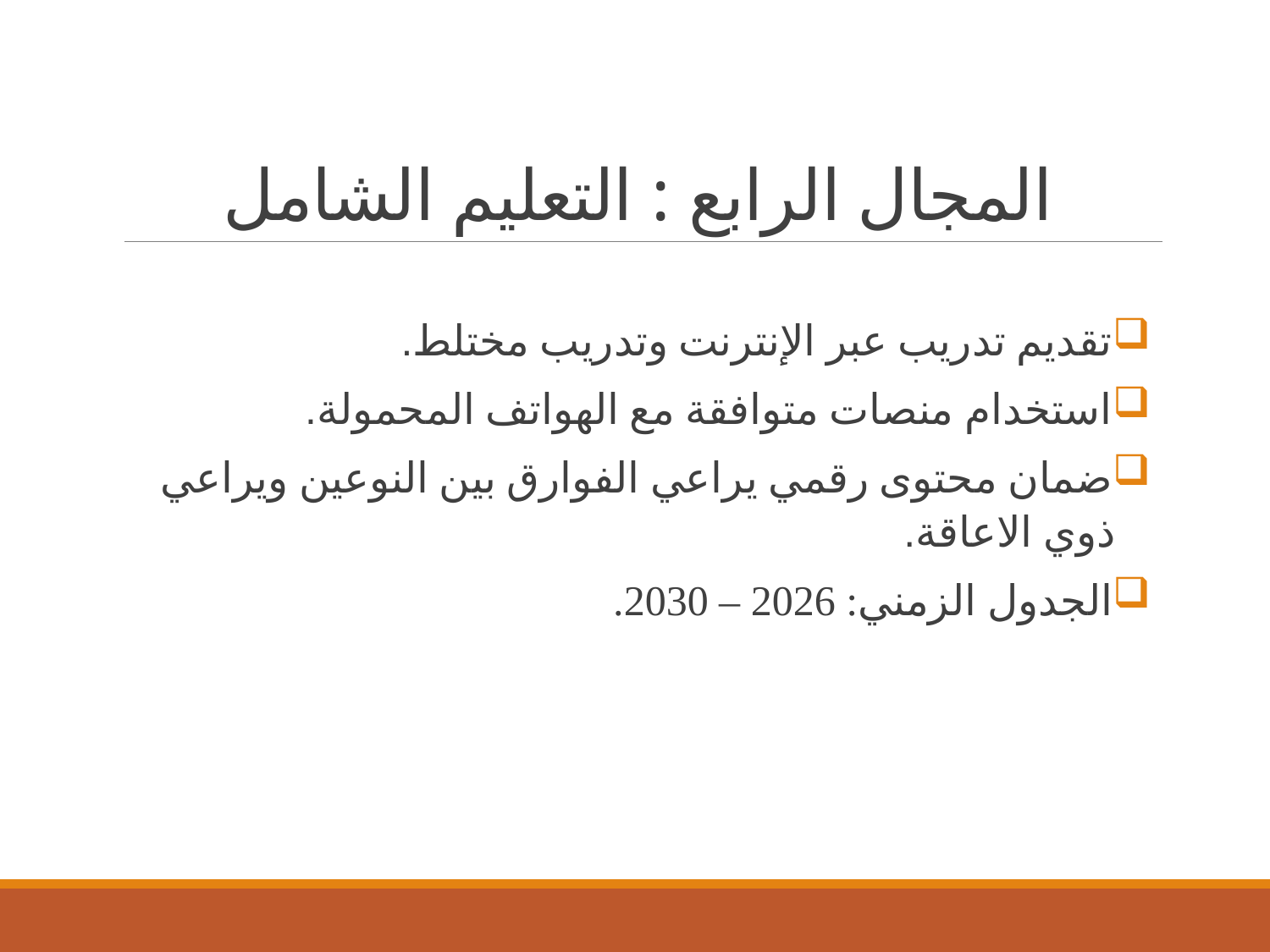

# المجال الرابع : التعليم الشامل
تقديم تدريب عبر الإنترنت وتدريب مختلط.
استخدام منصات متوافقة مع الهواتف المحمولة.
ضمان محتوى رقمي يراعي الفوارق بين النوعين ويراعي ذوي الاعاقة.
الجدول الزمني: 2026 – 2030.